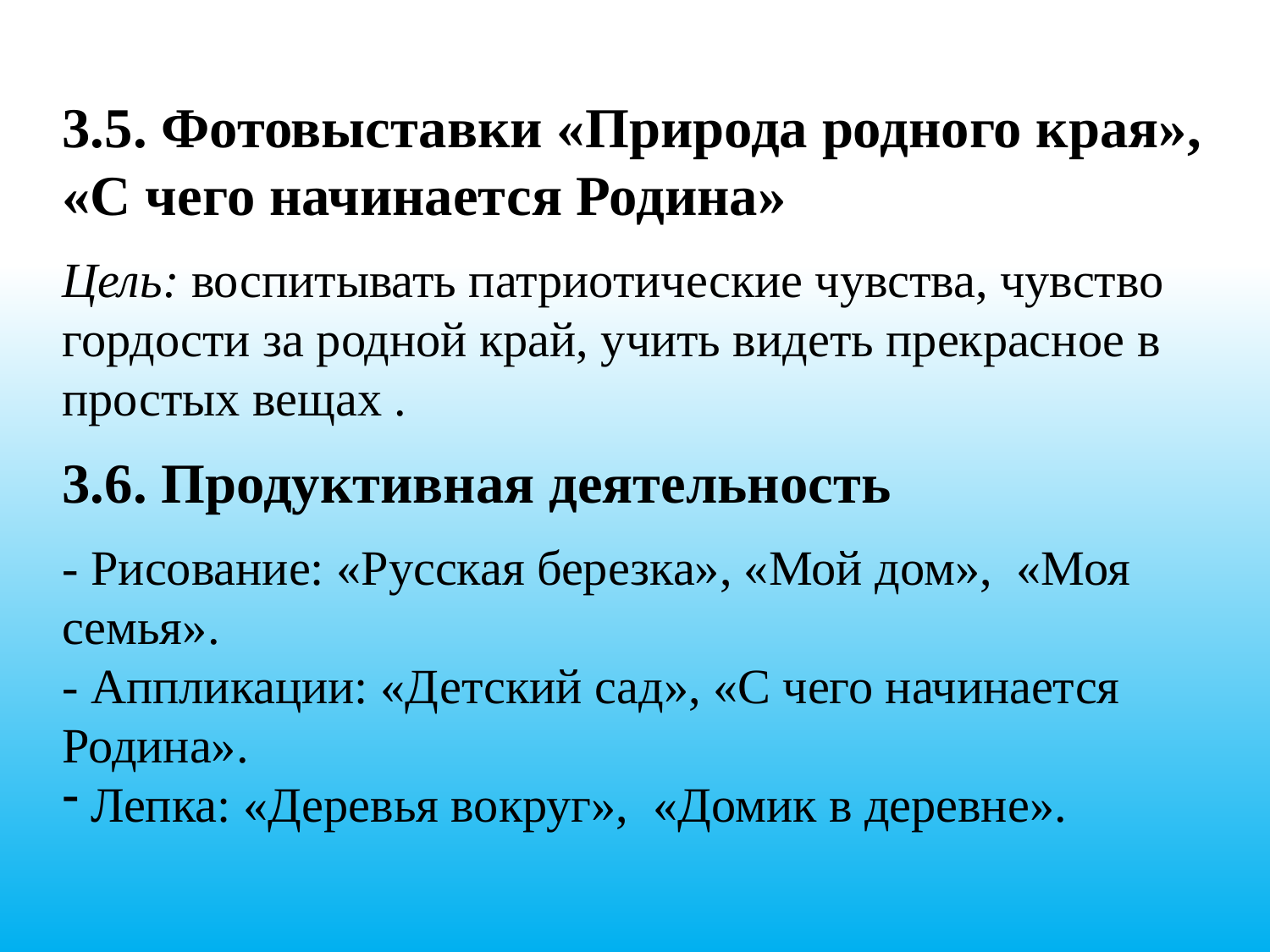

3.5. Фотовыставки «Природа родного края», «С чего начинается Родина»

Цель: воспитывать патриотические чувства, чувство гордости за родной край, учить видеть прекрасное в простых вещах .

3.6. Продуктивная деятельность

- Рисование: «Русская березка», «Мой дом»,  «Моя семья».
- Аппликации: «Детский сад», «С чего начинается Родина».
 Лепка: «Деревья вокруг»,  «Домик в деревне».